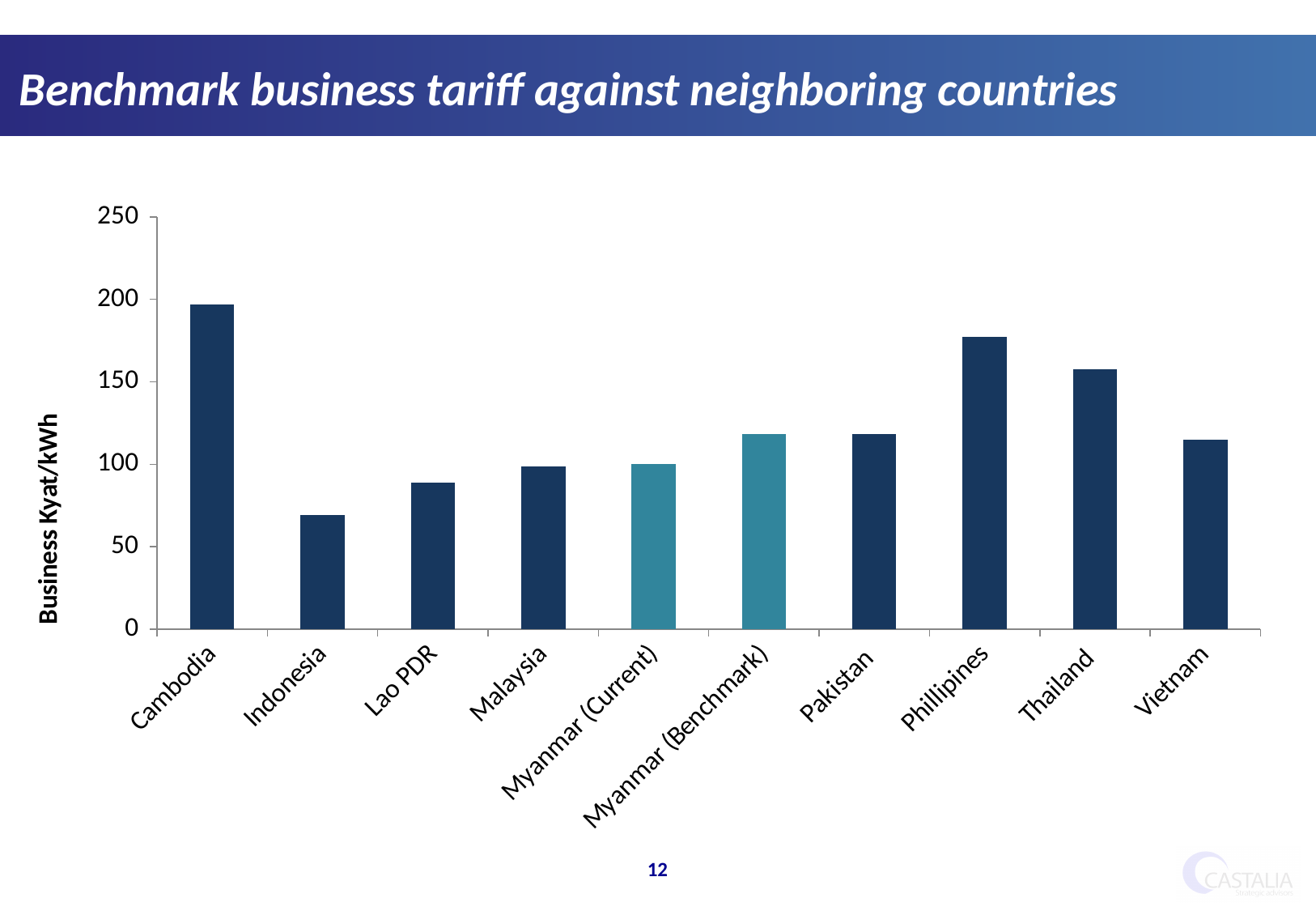

Benchmark business tariff against neighboring countries

### Chart

| Category |  |
|---|---|
| Cambodia | 197.0 |
| Indonesia | 68.95 |
| Lao PDR | 88.64999999999999 |
| Malaysia | 98.5 |
| Myanmar (Current) | 100.0 |
| Myanmar (Benchmark) | 118.19999999999999 |
| Pakistan  | 118.19999999999999 |
| Phillipines | 177.29999999999998 |
| Thailand  | 157.6 |
| Vietnam | 114.91666666666666 |
12